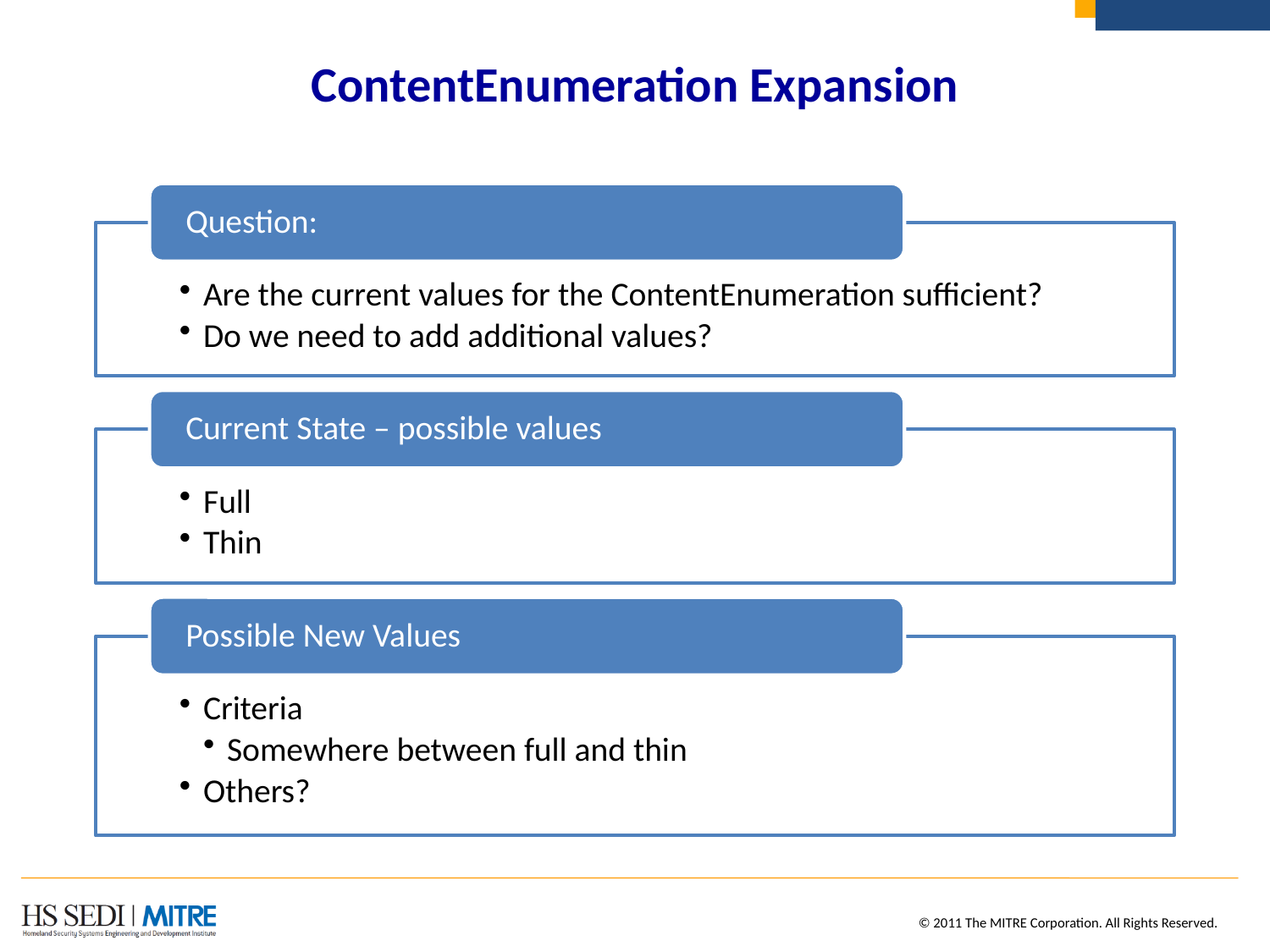

# ContentEnumeration Expansion
Are the current values for the ContentEnumeration sufficient?
Do we need to add additional values?
Question:
Full
Thin
Current State – possible values
Criteria
Somewhere between full and thin
Others?
Possible New Values